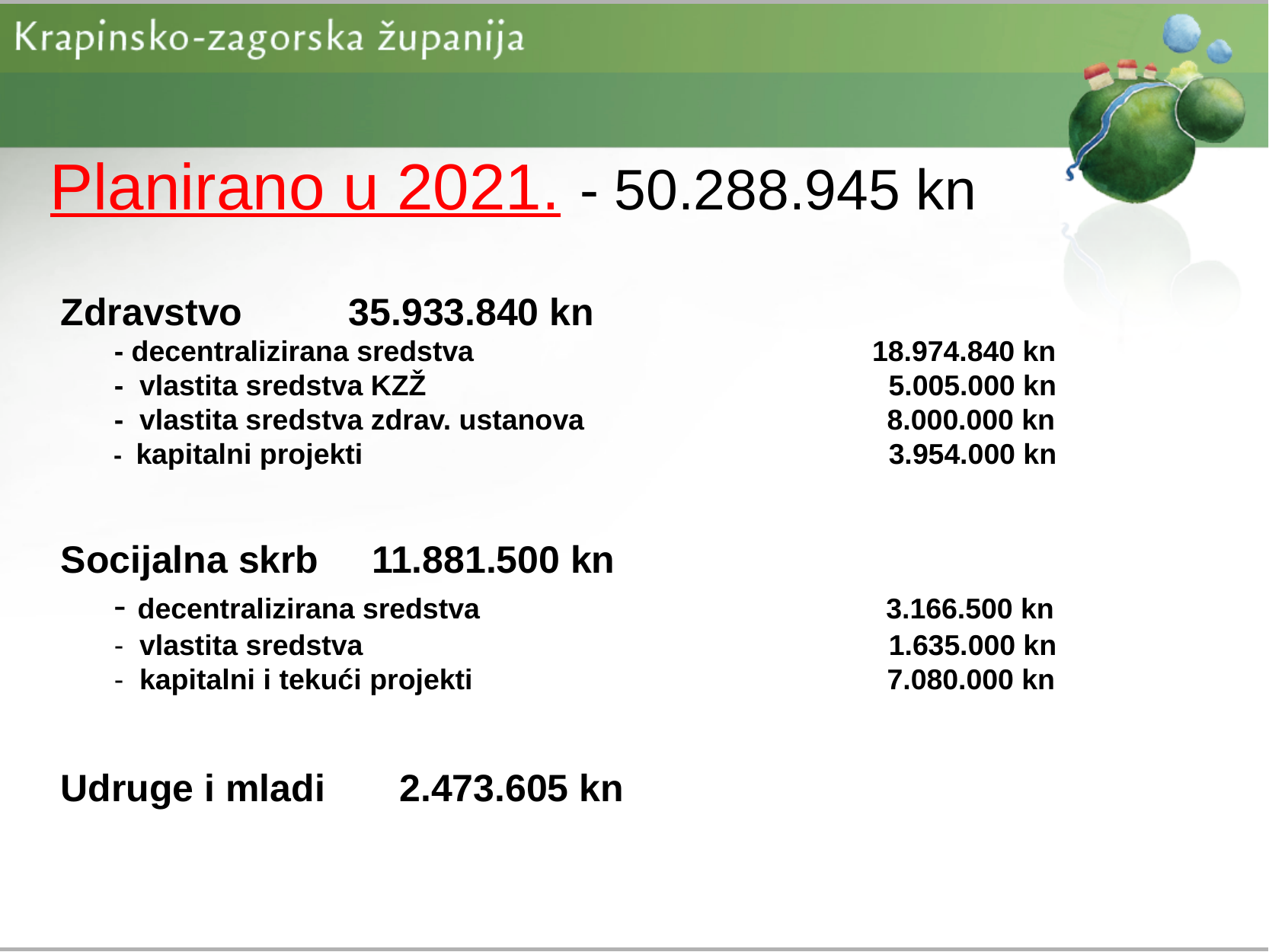

# Planirano u 2021. - 50.288.945 kn

 Zdravstvo          35.933.840 kn
        - decentralizirana sredstva                                                  18.974.840 kn
        -  vlastita sredstva KZŽ                                                          5.005.000 kn
        -  vlastita sredstva zdrav. ustanova                                      8.000.000 kn
         -  kapitalni projekti                                                                  3.954.000 kn

 Socijalna skrb     11.881.500 kn
        - decentralizirana sredstva                                                   3.166.500 kn
        -  vlastita sredstva                                                                  1.635.000 kn
        -  kapitalni i tekući projekti                                                    7.080.000 kn

 Udruge i mladi       2.473.605 kn